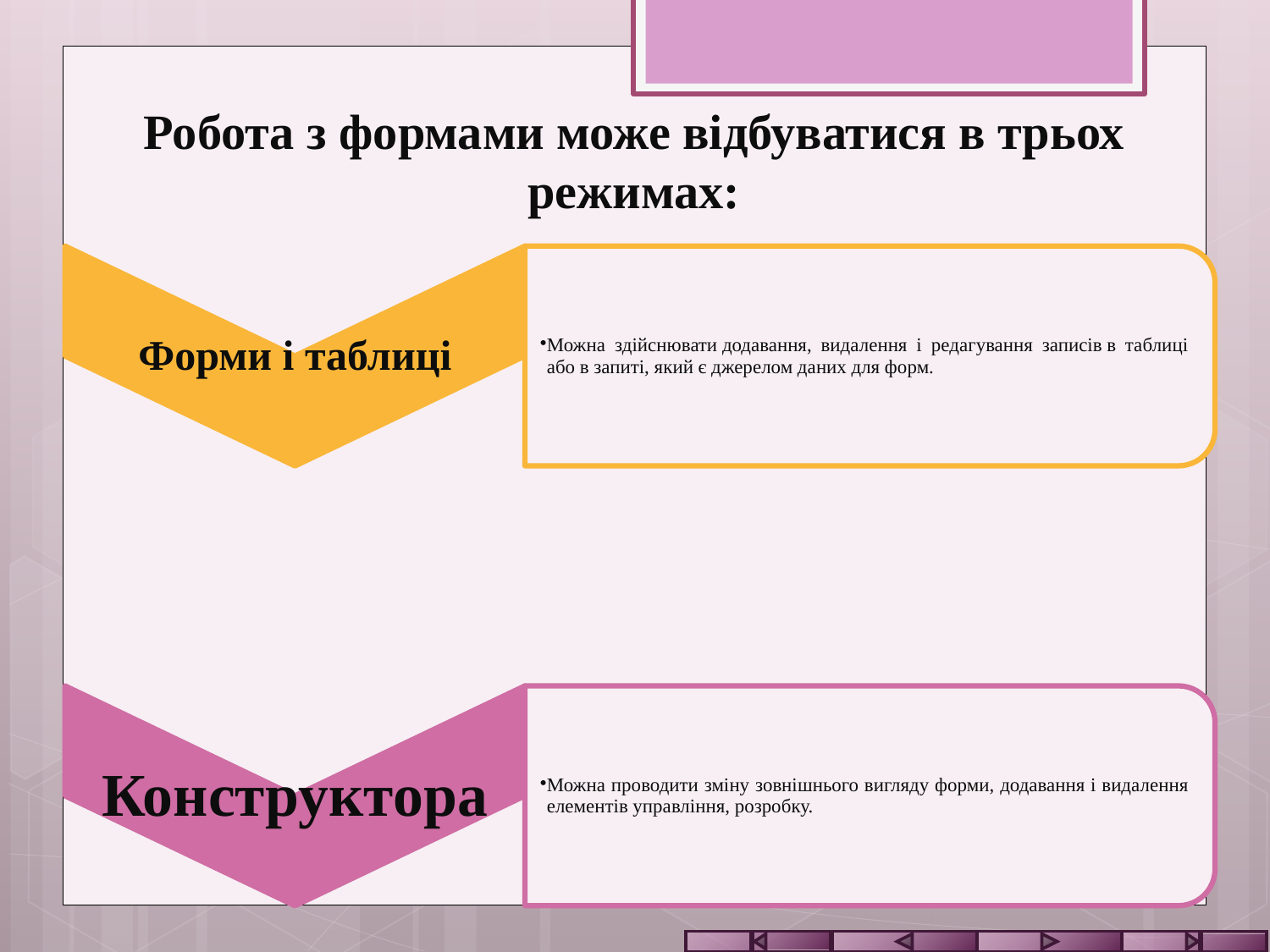

# Робота з формами може відбуватися в трьох режимах:
Форми і таблиці
Можна здійснювати додавання, видалення і редагування записів в таблиці або в запиті, який є джерелом даних для форм.
Конструктора
Можна проводити зміну зовнішнього вигляду форми, додавання і видалення елементів управління, розробку.